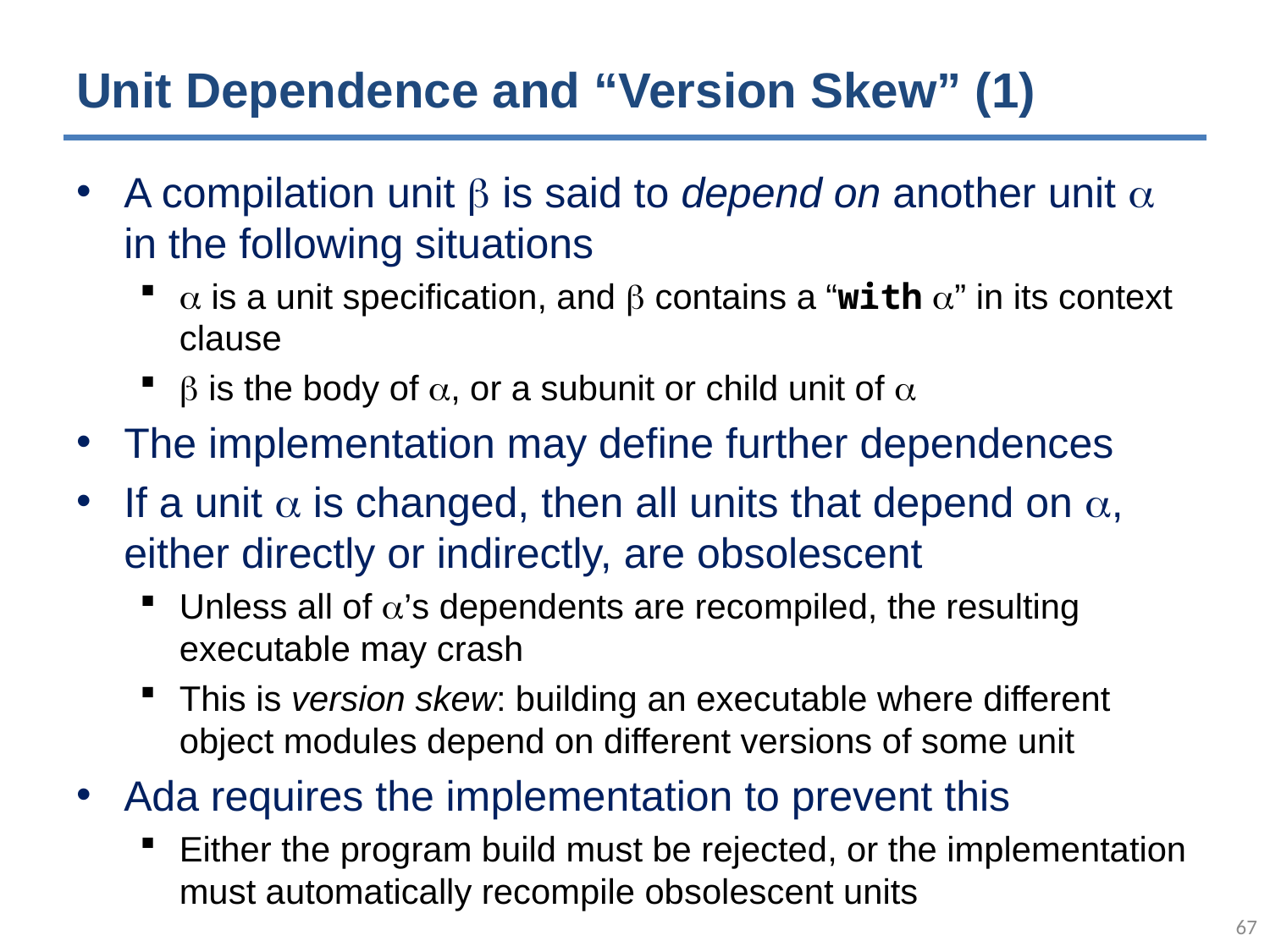

# Unit Dependence and “Version Skew” (1)
A compilation unit β is said to depend on another unit α in the following situations
α is a unit specification, and β contains a “with α” in its context clause
β is the body of α, or a subunit or child unit of α
The implementation may define further dependences
If a unit α is changed, then all units that depend on α, either directly or indirectly, are obsolescent
Unless all of α’s dependents are recompiled, the resulting executable may crash
This is version skew: building an executable where different object modules depend on different versions of some unit
Ada requires the implementation to prevent this
Either the program build must be rejected, or the implementation must automatically recompile obsolescent units

67